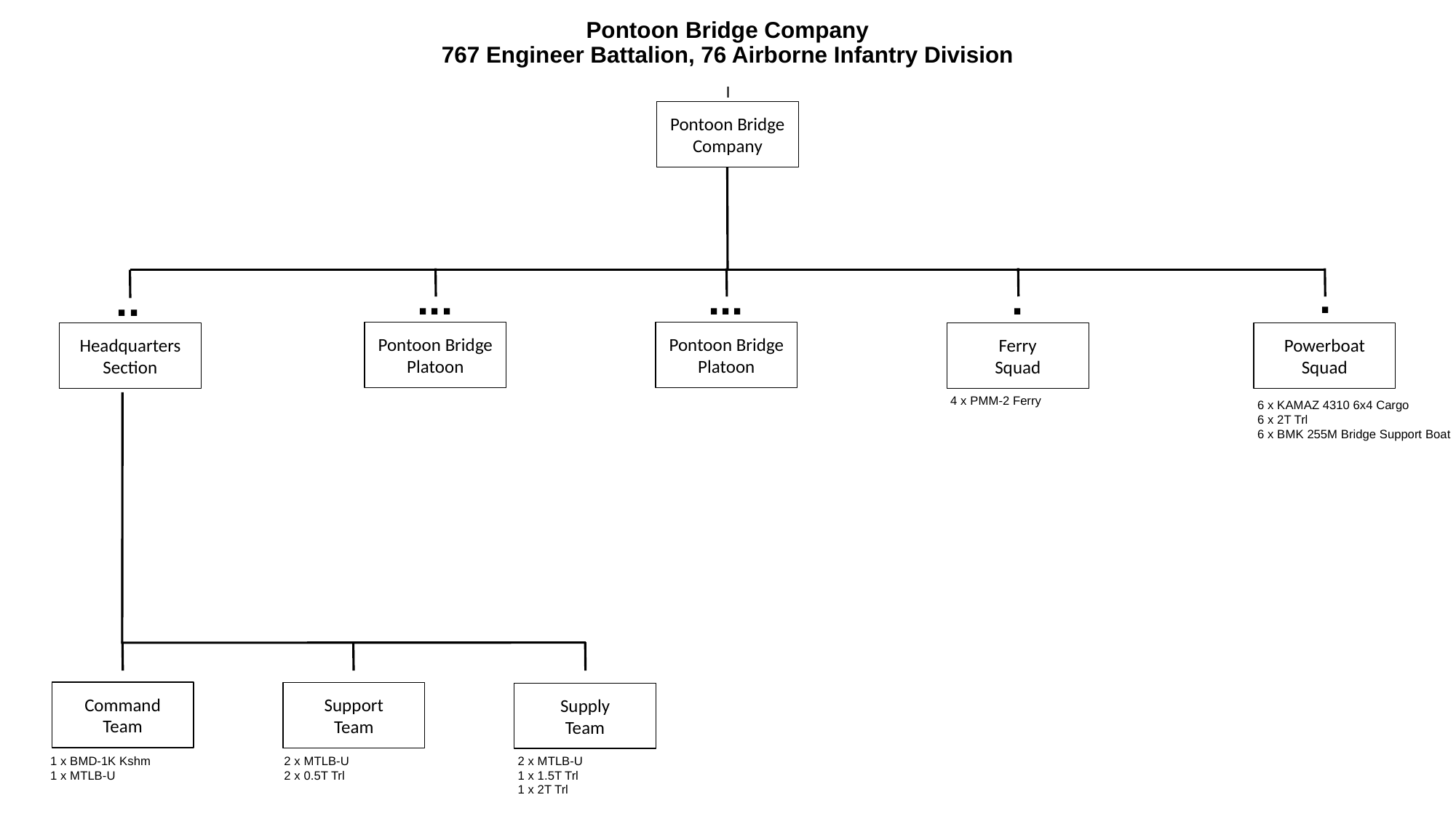

# Pontoon Bridge Company 767 Engineer Battalion, 76 Airborne Infantry Division
I
Pontoon Bridge
Company
.
...
...
.
..
Pontoon Bridge Platoon
Pontoon Bridge Platoon
Headquarters
Section
Ferry
Squad
Powerboat
Squad
4 x PMM-2 Ferry
6 x KAMAZ 4310 6x4 Cargo
6 x 2T Trl
6 x BMK 255M Bridge Support Boat
Command
Team
Support
Team
Supply
Team
1 x BMD-1K Kshm
1 x MTLB-U
2 x MTLB-U
2 x 0.5T Trl
2 x MTLB-U
1 x 1.5T Trl
1 x 2T Trl